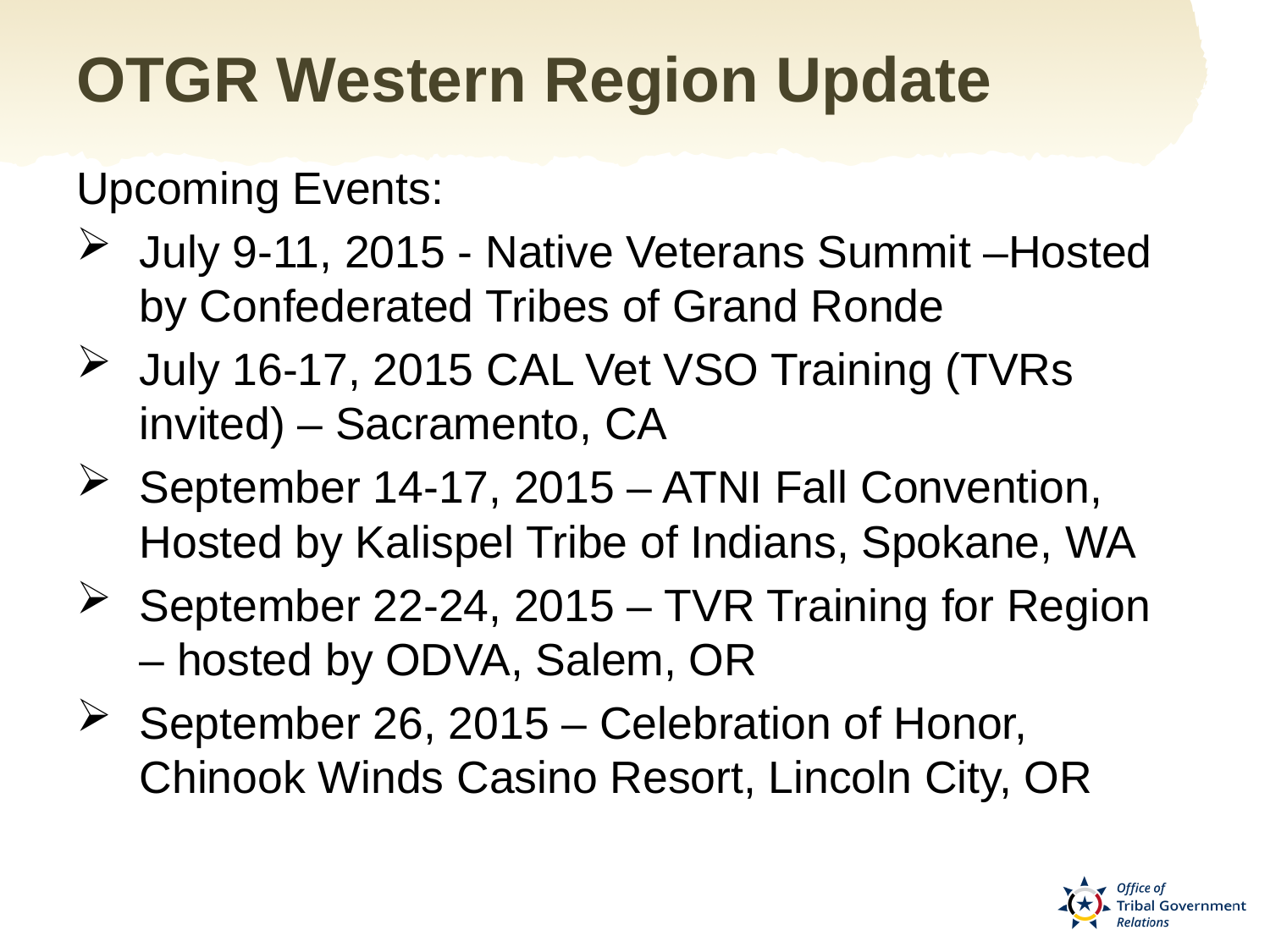

# OTGR Western Region Update
Upcoming Events:
July 9-11, 2015 - Native Veterans Summit –Hosted by Confederated Tribes of Grand Ronde
July 16-17, 2015 CAL Vet VSO Training (TVRs invited) – Sacramento, CA
September 14-17, 2015 – ATNI Fall Convention, Hosted by Kalispel Tribe of Indians, Spokane, WA
September 22-24, 2015 – TVR Training for Region – hosted by ODVA, Salem, OR
September 26, 2015 – Celebration of Honor, Chinook Winds Casino Resort, Lincoln City, OR